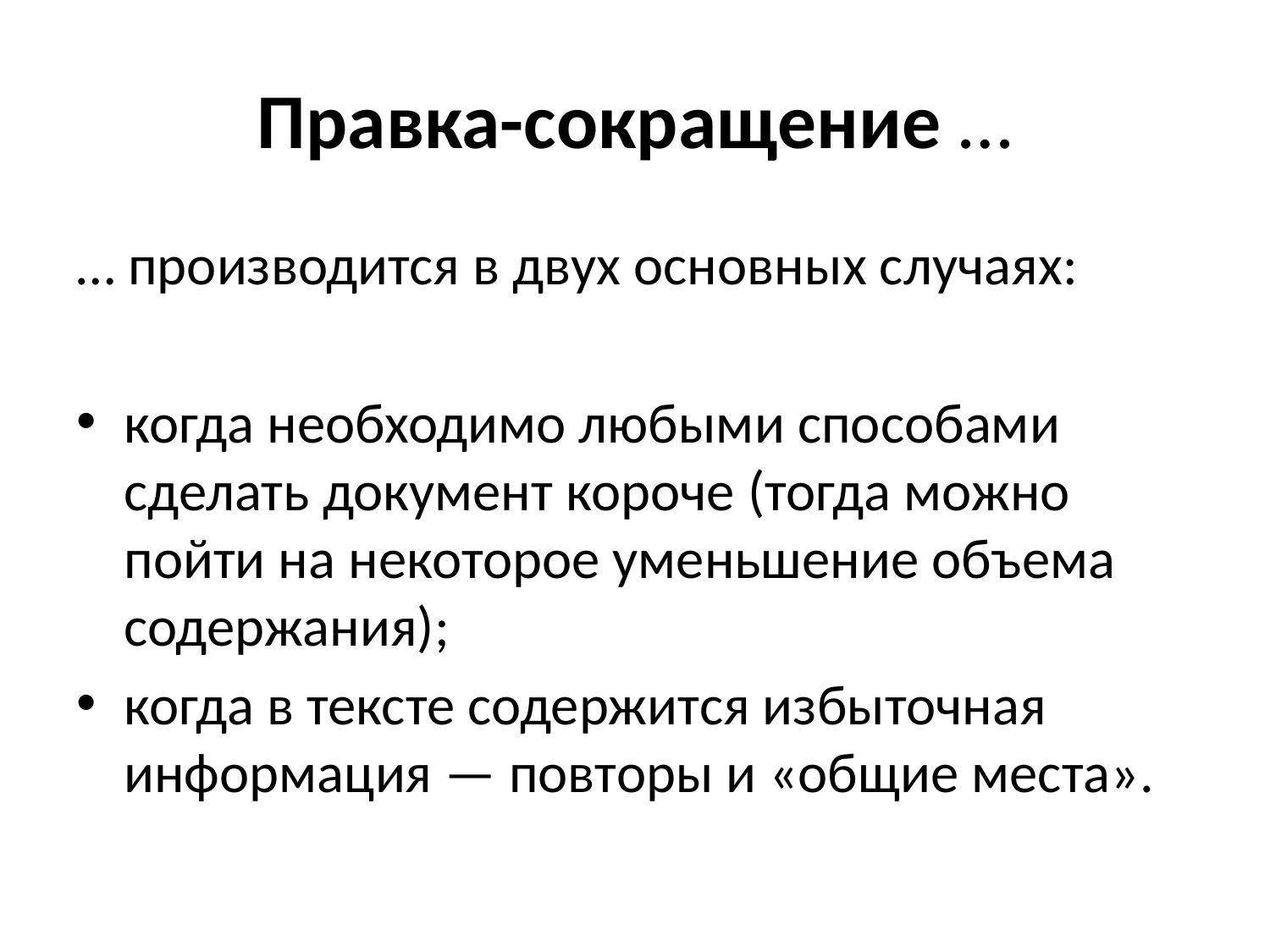

# Правка-сокращение …
… производится в двух основных случаях:

когда необходимо любыми способами сделать документ короче (тогда можно пойти на некоторое уменьшение объема содержания);
когда в тексте содержится избыточная информация — повторы и «общие места».